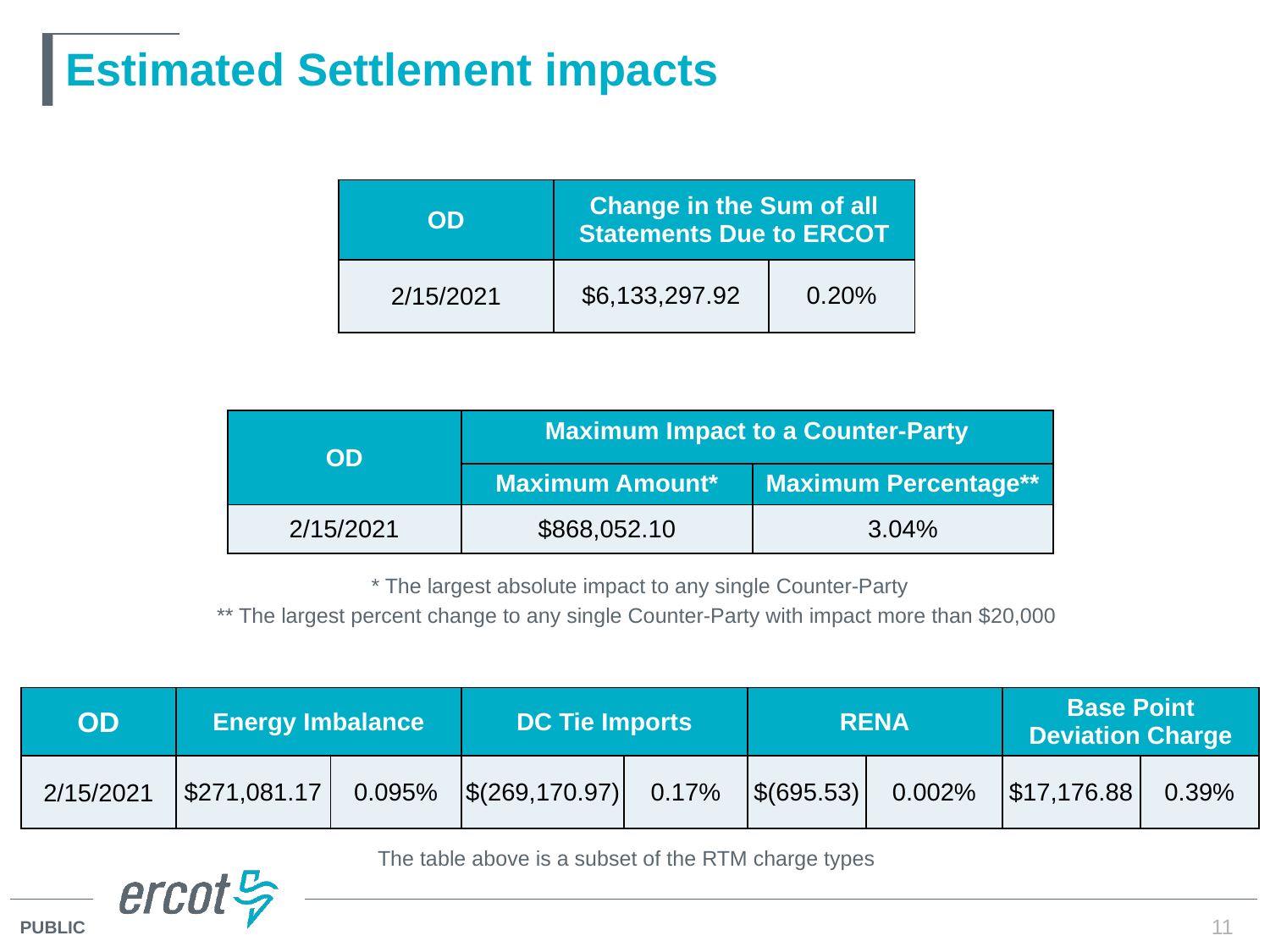

# Estimated Settlement impacts
| OD | Change in the Sum of all Statements Due to ERCOT |  |
| --- | --- | --- |
| 2/15/2021 | $6,133,297.92 | 0.20% |
| OD | Maximum Impact to a Counter-Party |  |
| --- | --- | --- |
|  | Maximum Amount\* | Maximum Percentage\*\* |
| 2/15/2021 | $868,052.10 | 3.04% |
* The largest absolute impact to any single Counter-Party
** The largest percent change to any single Counter-Party with impact more than $20,000
| OD | Energy Imbalance |  | DC Tie Imports |  | RENA |  | Base Point Deviation Charge |  |
| --- | --- | --- | --- | --- | --- | --- | --- | --- |
| 2/15/2021 | $271,081.17 | 0.095% | $(269,170.97) | 0.17% | $(695.53) | 0.002% | $17,176.88 | 0.39% |
The table above is a subset of the RTM charge types
11